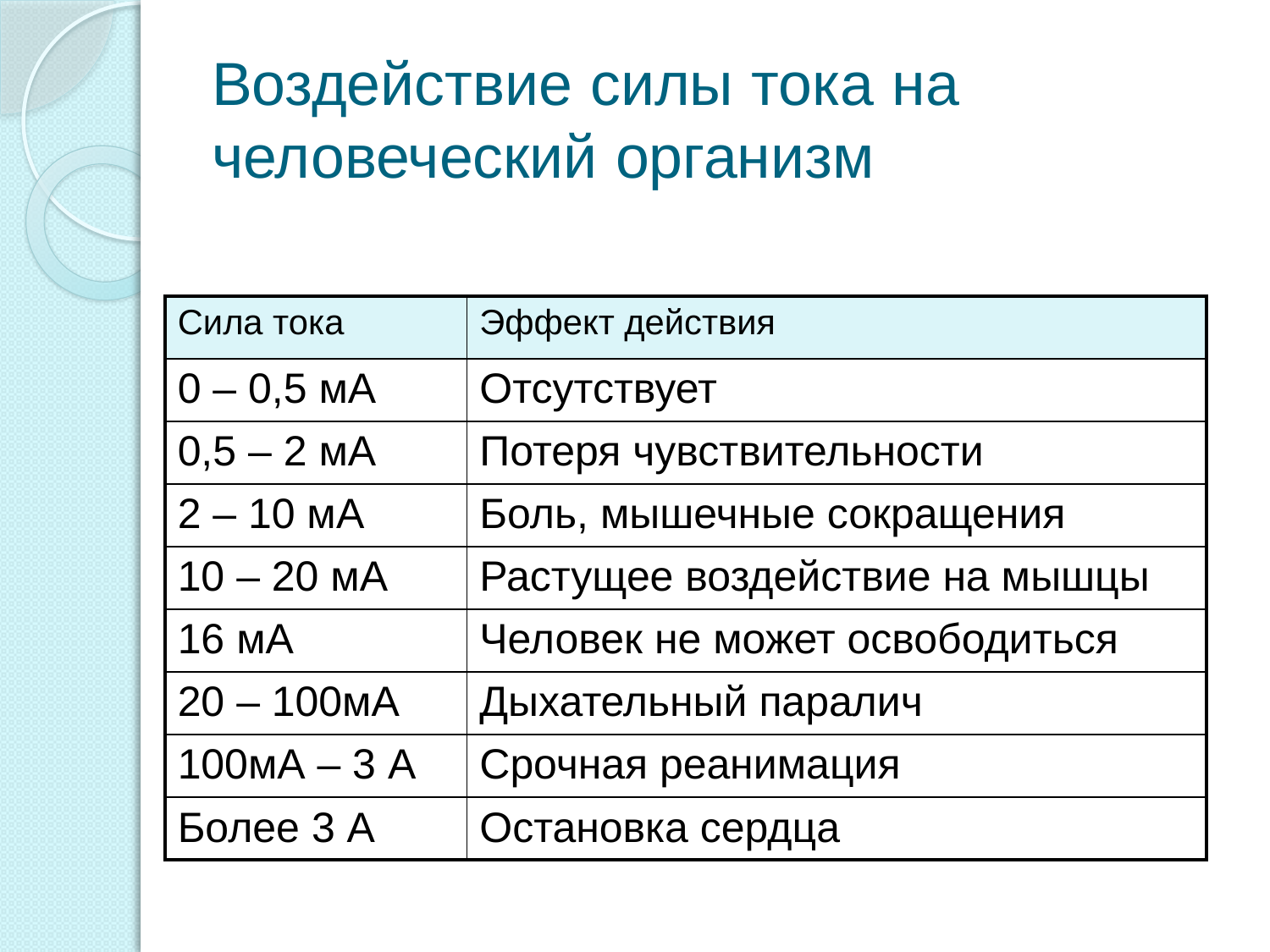

# Воздействие силы тока на человеческий организм
| Сила тока | Эффект действия |
| --- | --- |
| 0 – 0,5 мА | Отсутствует |
| 0,5 – 2 мА | Потеря чувствительности |
| 2 – 10 мА | Боль, мышечные сокращения |
| 10 – 20 мА | Растущее воздействие на мышцы |
| 16 мА | Человек не может освободиться |
| 20 – 100мА | Дыхательный паралич |
| 100мА – 3 А | Срочная реанимация |
| Более 3 А | Остановка сердца |